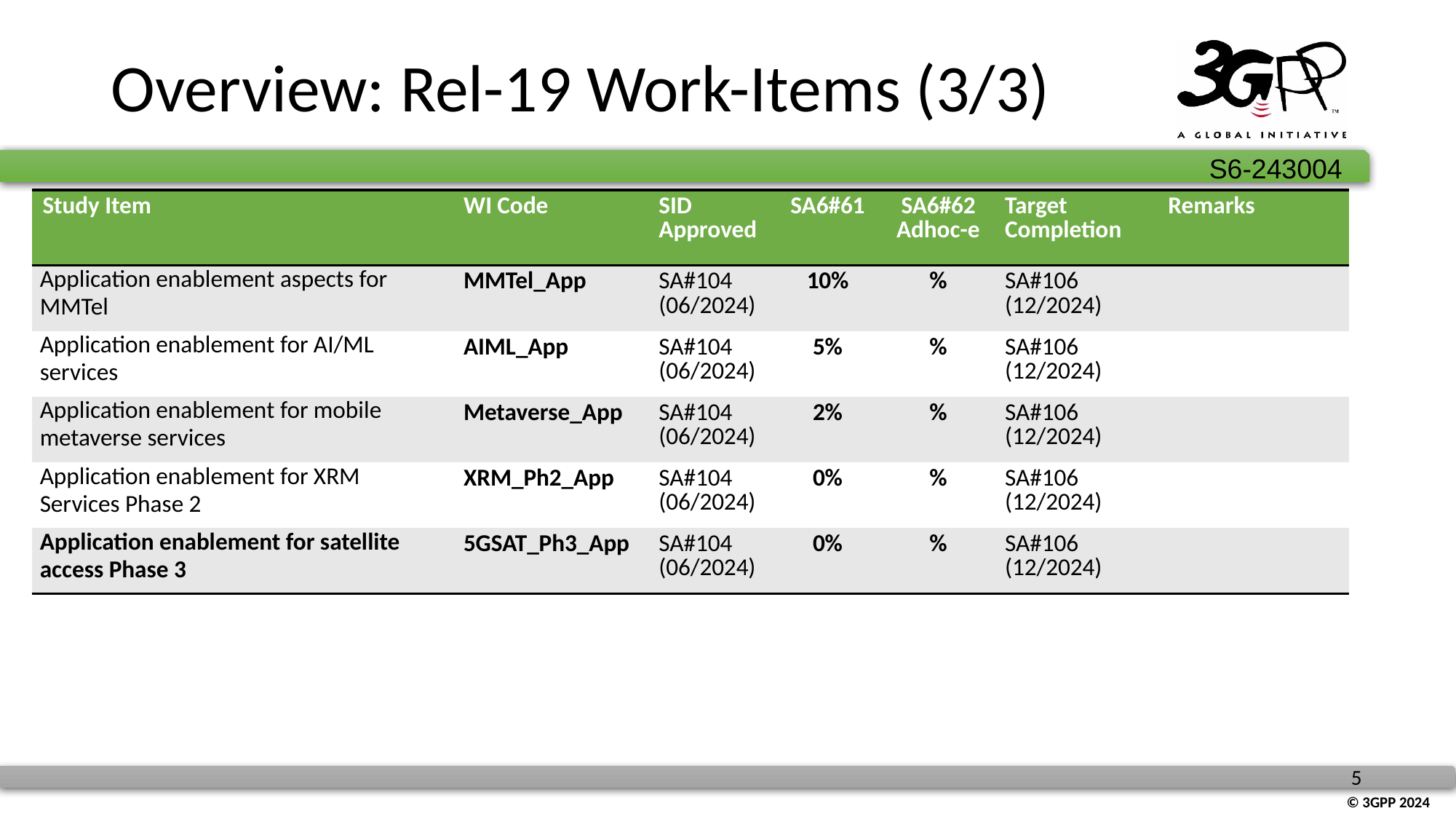

# Overview: Rel-19 Work-Items (3/3)
| Study Item | WI Code | SID Approved | SA6#61 | SA6#62 Adhoc-e | Target Completion | Remarks |
| --- | --- | --- | --- | --- | --- | --- |
| Application enablement aspects for MMTel | MMTel\_App | SA#104 (06/2024) | 10% | % | SA#106 (12/2024) |  |
| Application enablement for AI/ML services | AIML\_App | SA#104 (06/2024) | 5% | % | SA#106 (12/2024) |  |
| Application enablement for mobile metaverse services | Metaverse\_App | SA#104 (06/2024) | 2% | % | SA#106 (12/2024) |  |
| Application enablement for XRM Services Phase 2 | XRM\_Ph2\_App | SA#104 (06/2024) | 0% | % | SA#106 (12/2024) |  |
| Application enablement for satellite access Phase 3 | 5GSAT\_Ph3\_App | SA#104 (06/2024) | 0% | % | SA#106 (12/2024) |  |